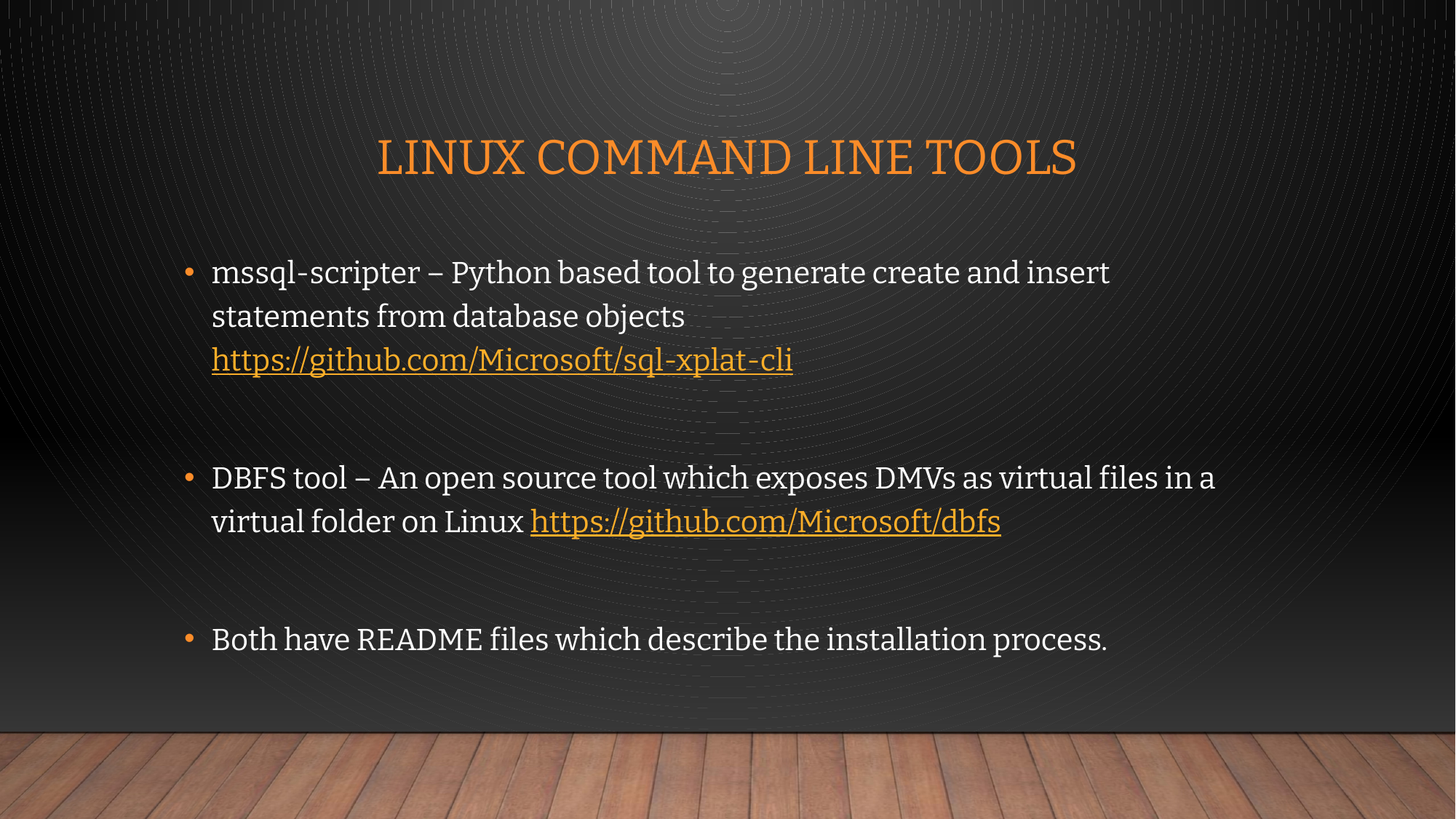

# LINUX COMMAND LINE TOOLS
mssql-scripter – Python based tool to generate create and insert statements from database objects https://github.com/Microsoft/sql-xplat-cli

DBFS tool – An open source tool which exposes DMVs as virtual files in a virtual folder on Linux https://github.com/Microsoft/dbfs

Both have README files which describe the installation process.